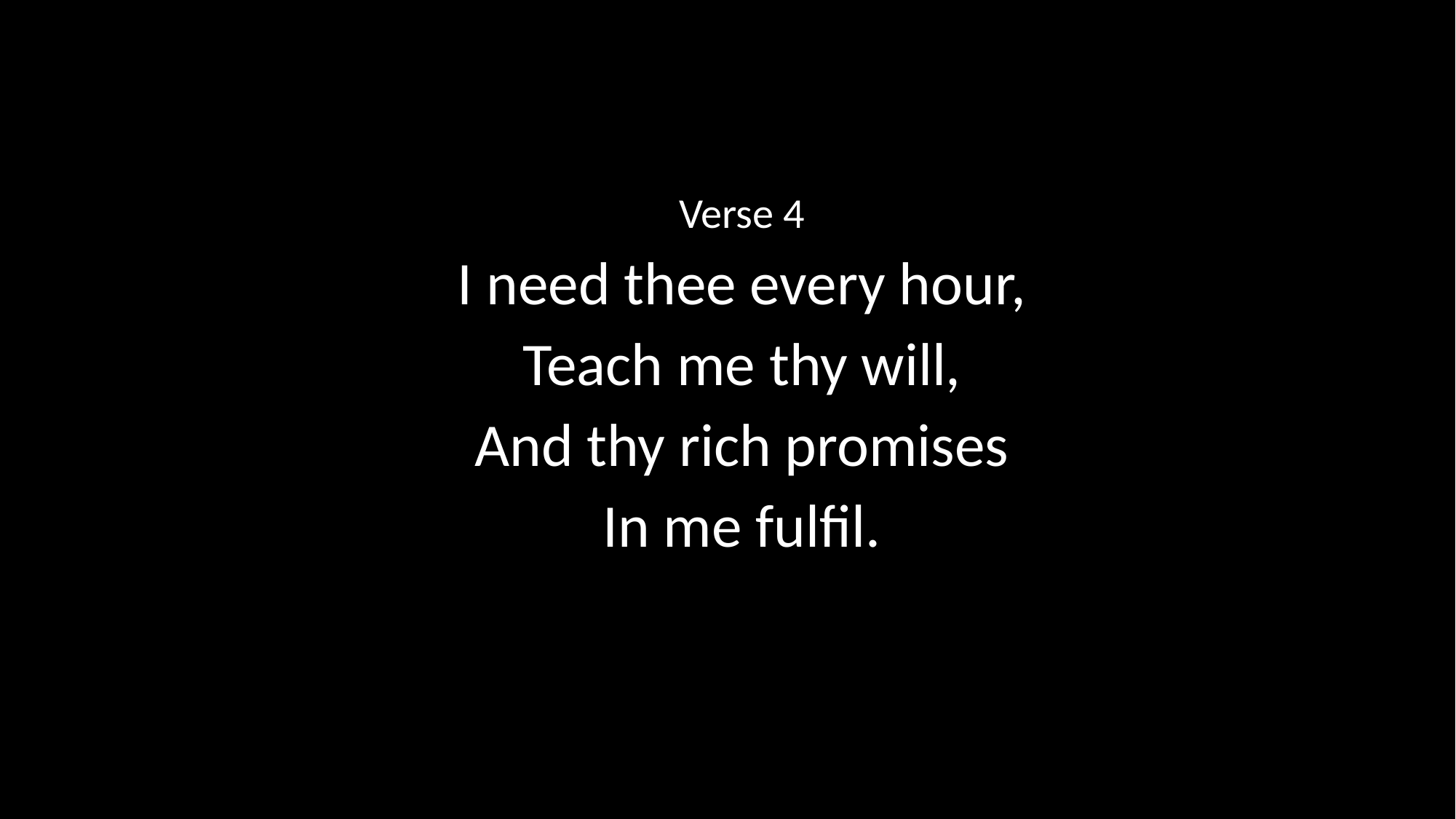

Verse 4
I need thee every hour,
Teach me thy will,
And thy rich promises
In me fulfil.